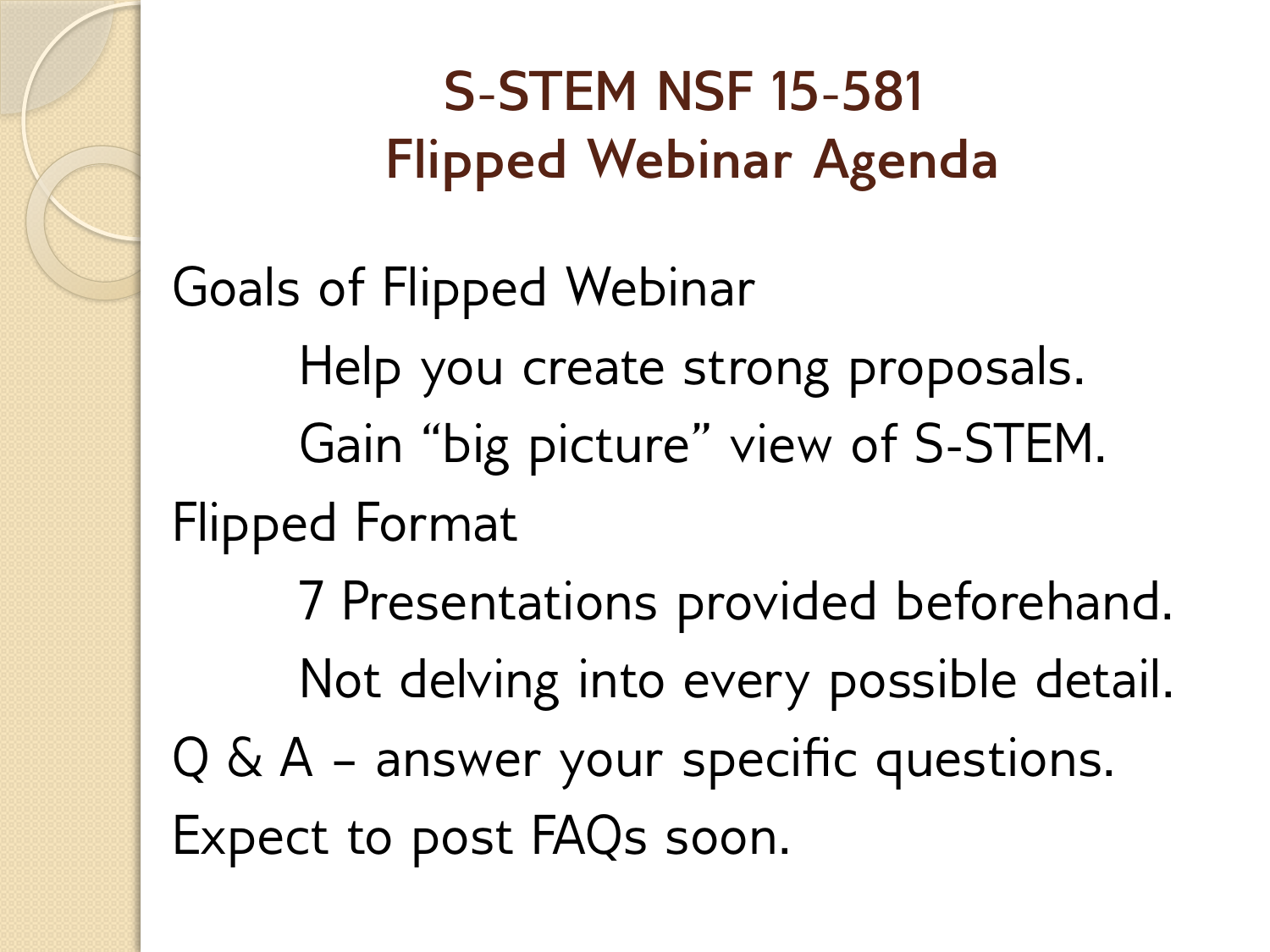

# S-STEM NSF 15-581 Flipped Webinar Agenda
Goals of Flipped Webinar
	Help you create strong proposals.
	Gain “big picture” view of S-STEM.
Flipped Format
	7 Presentations provided beforehand.
	Not delving into every possible detail.
Q & A – answer your specific questions.
Expect to post FAQs soon.